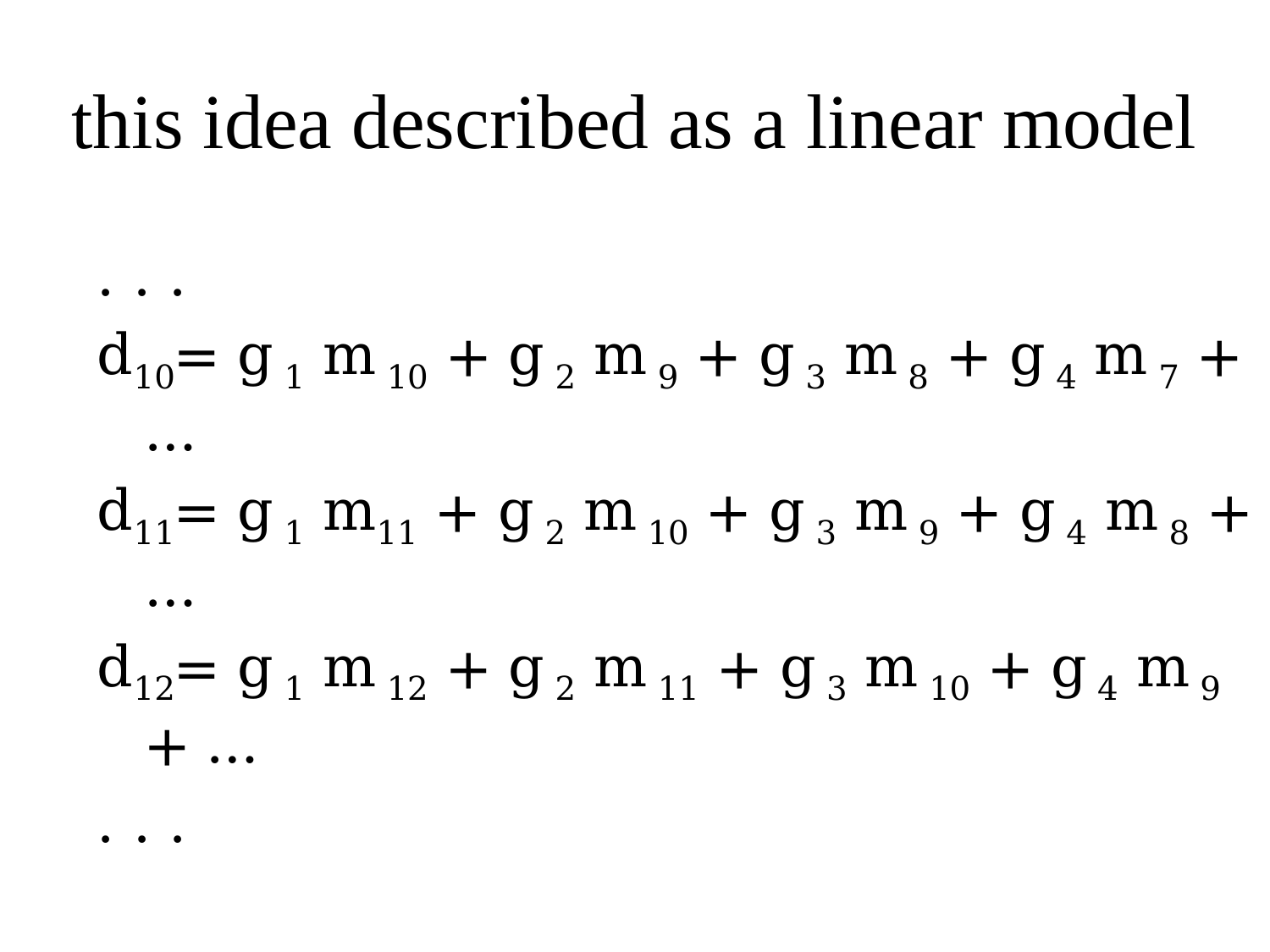

# this idea described as a linear model
. . .
d10= g 1 m 10 + g 2 m 9 + g 3 m 8 + g 4 m 7 + …
d11= g 1 m11 + g 2 m 10 + g 3 m 9 + g 4 m 8 + …
d12= g 1 m 12 + g 2 m 11 + g 3 m 10 + g 4 m 9 + …
. . .

			where g 1, g 2, g 3,  … are constants
							called a “filter”